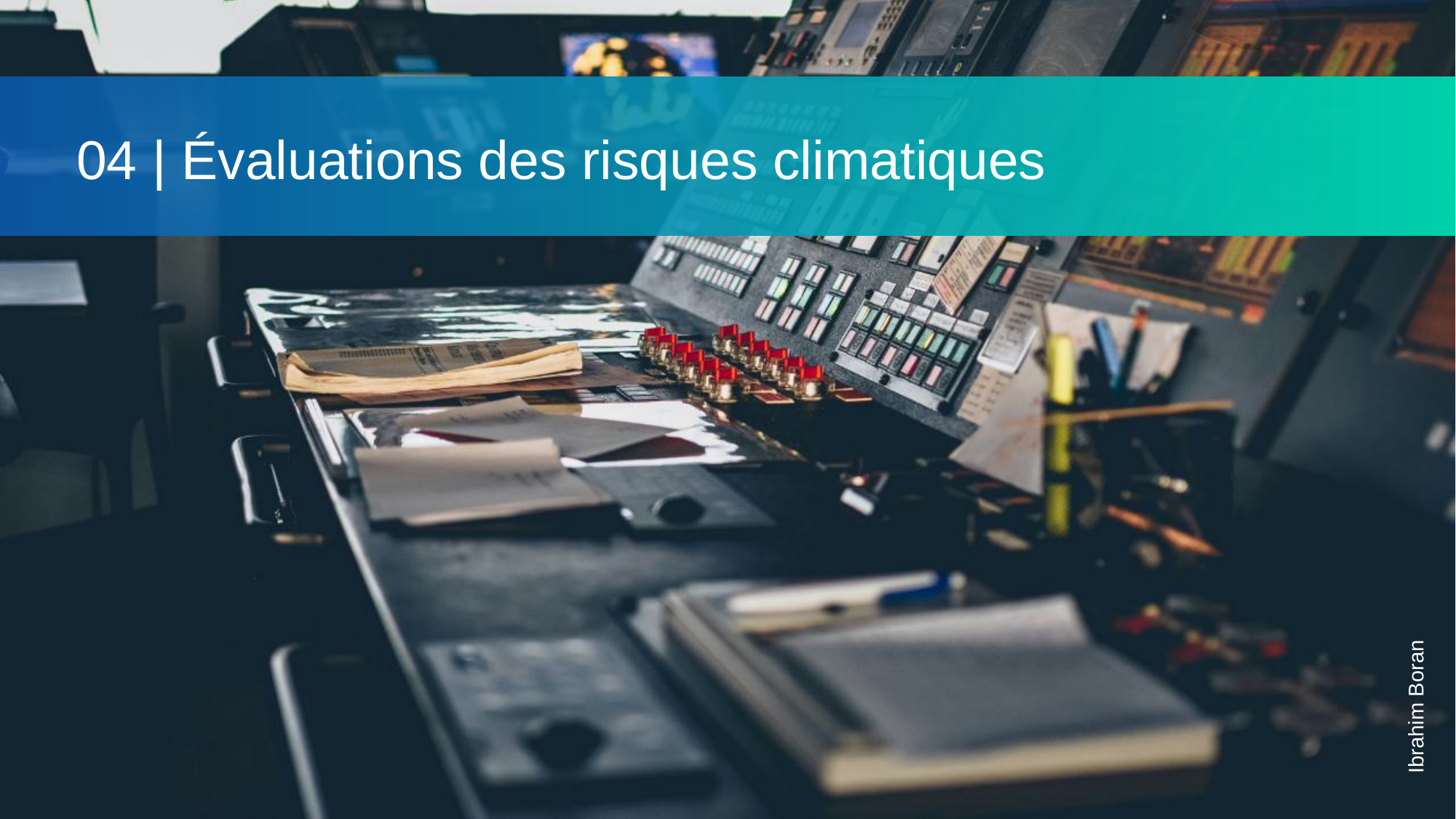

04 | Évaluations des risques climatiques
Ibrahim Boran